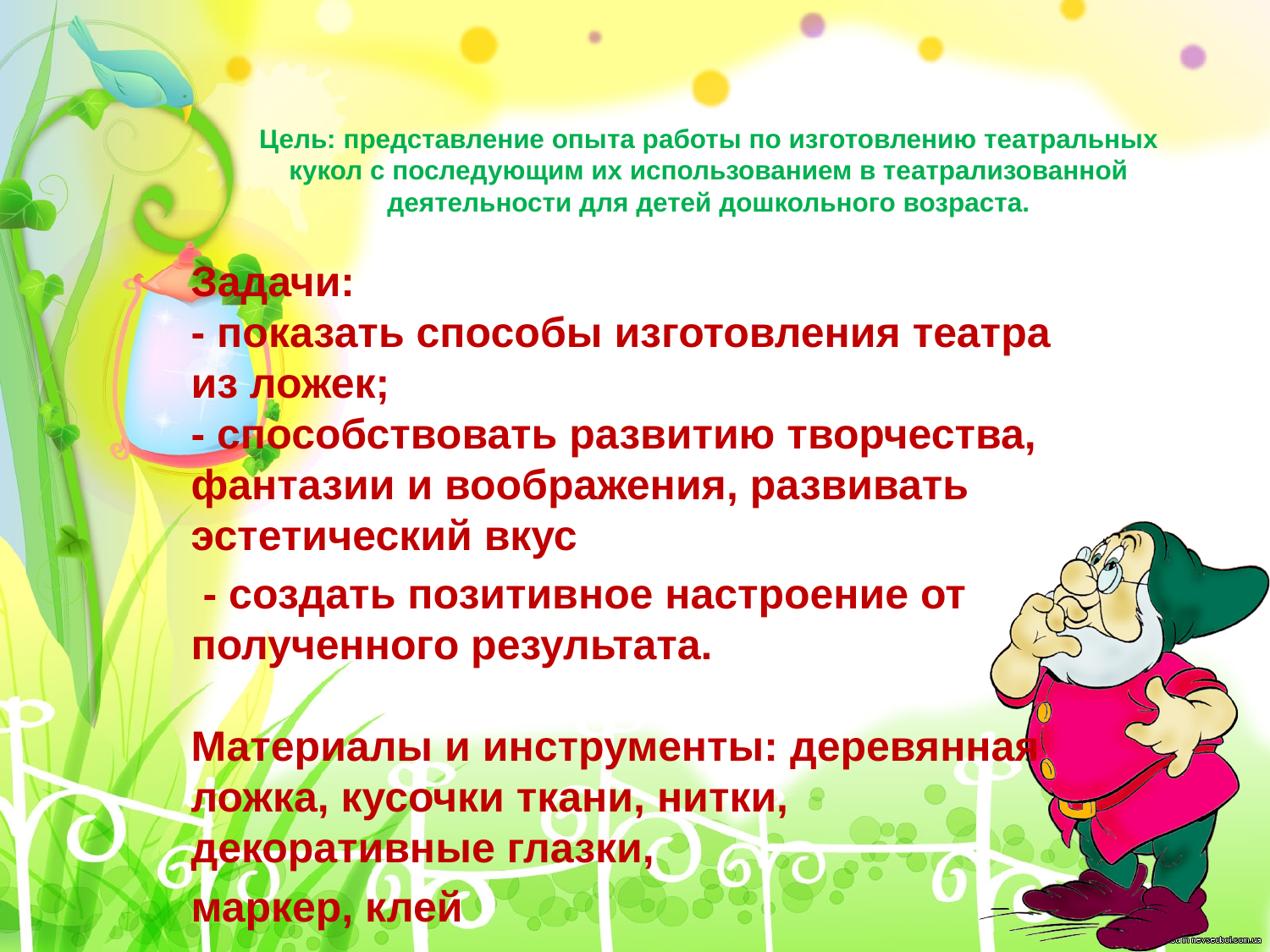

# Цель: представление опыта работы по изготовлению театральных кукол с последующим их использованием в театрализованной деятельности для детей дошкольного возраста.
Задачи:
- показать способы изготовления театра из ложек;
- способствовать развитию творчества, фантазии и воображения, развивать эстетический вкус
 - создать позитивное настроение от полученного результата.
Материалы и инструменты: деревянная ложка, кусочки ткани, нитки, декоративные глазки,
маркер, клей